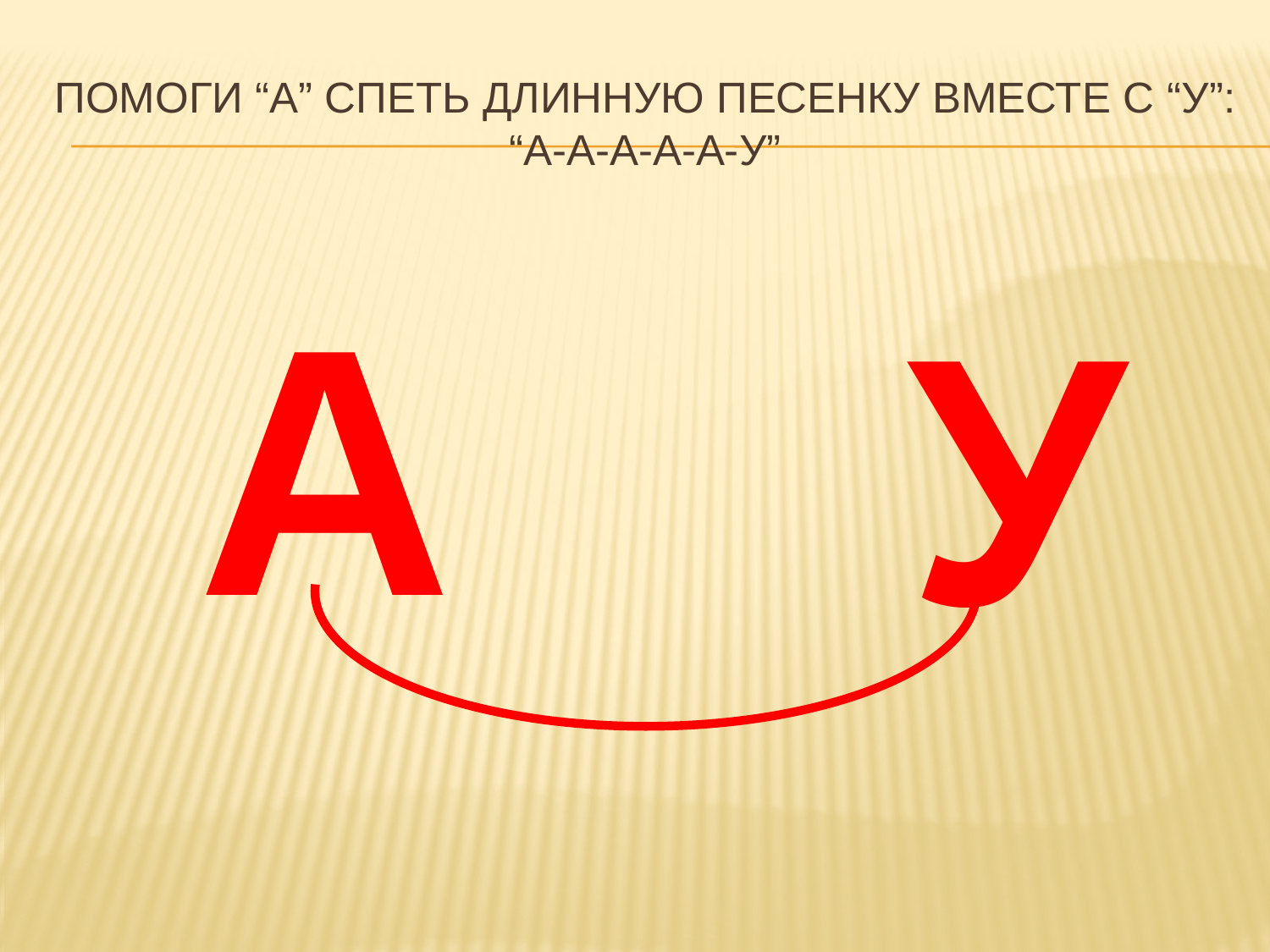

# Помоги “А” спеть длинную песенку вместе с “у”: “а-а-а-а-а-У”
А
У